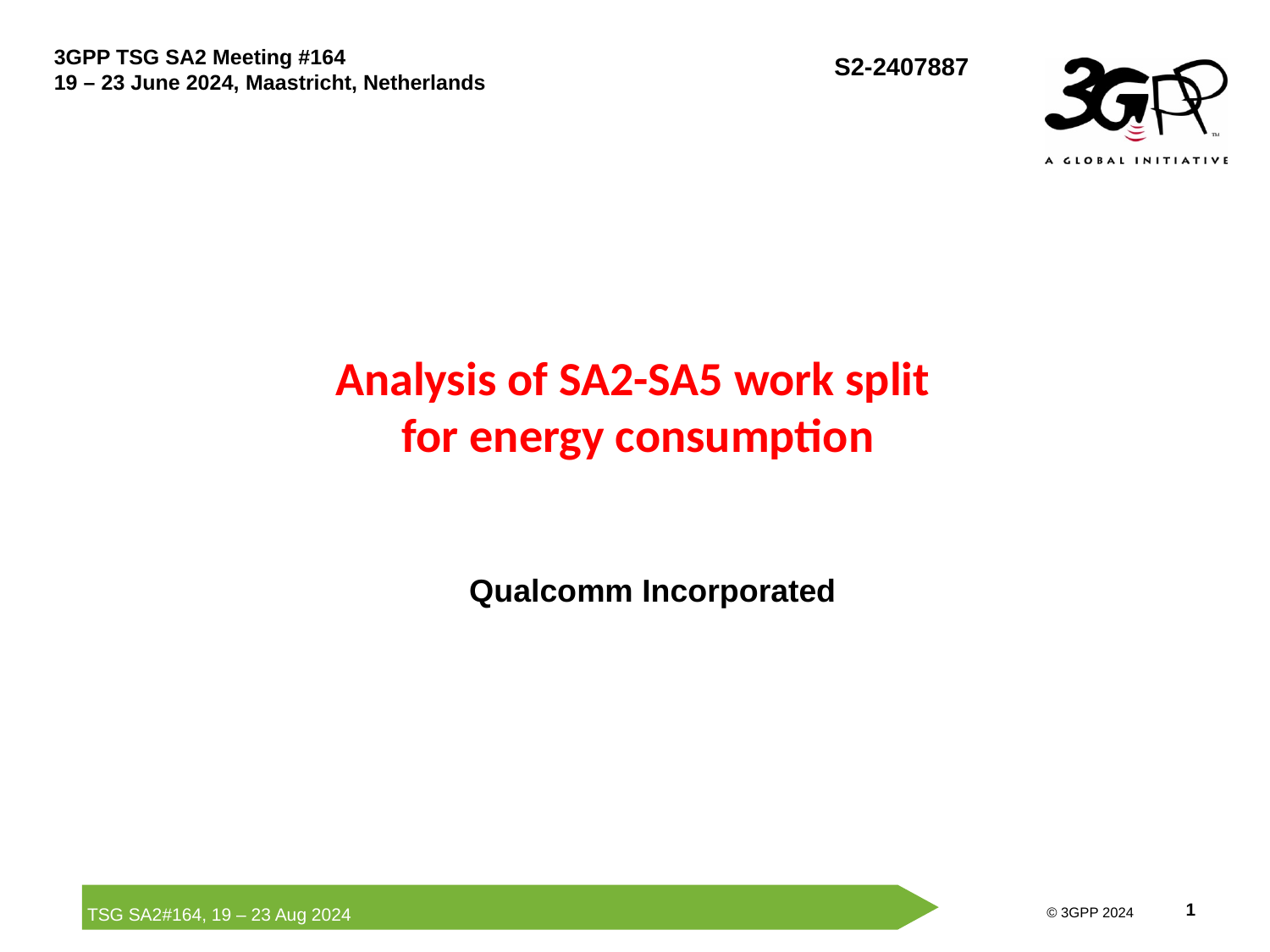

# Analysis of SA2-SA5 work split for energy consumption

Qualcomm Incorporated